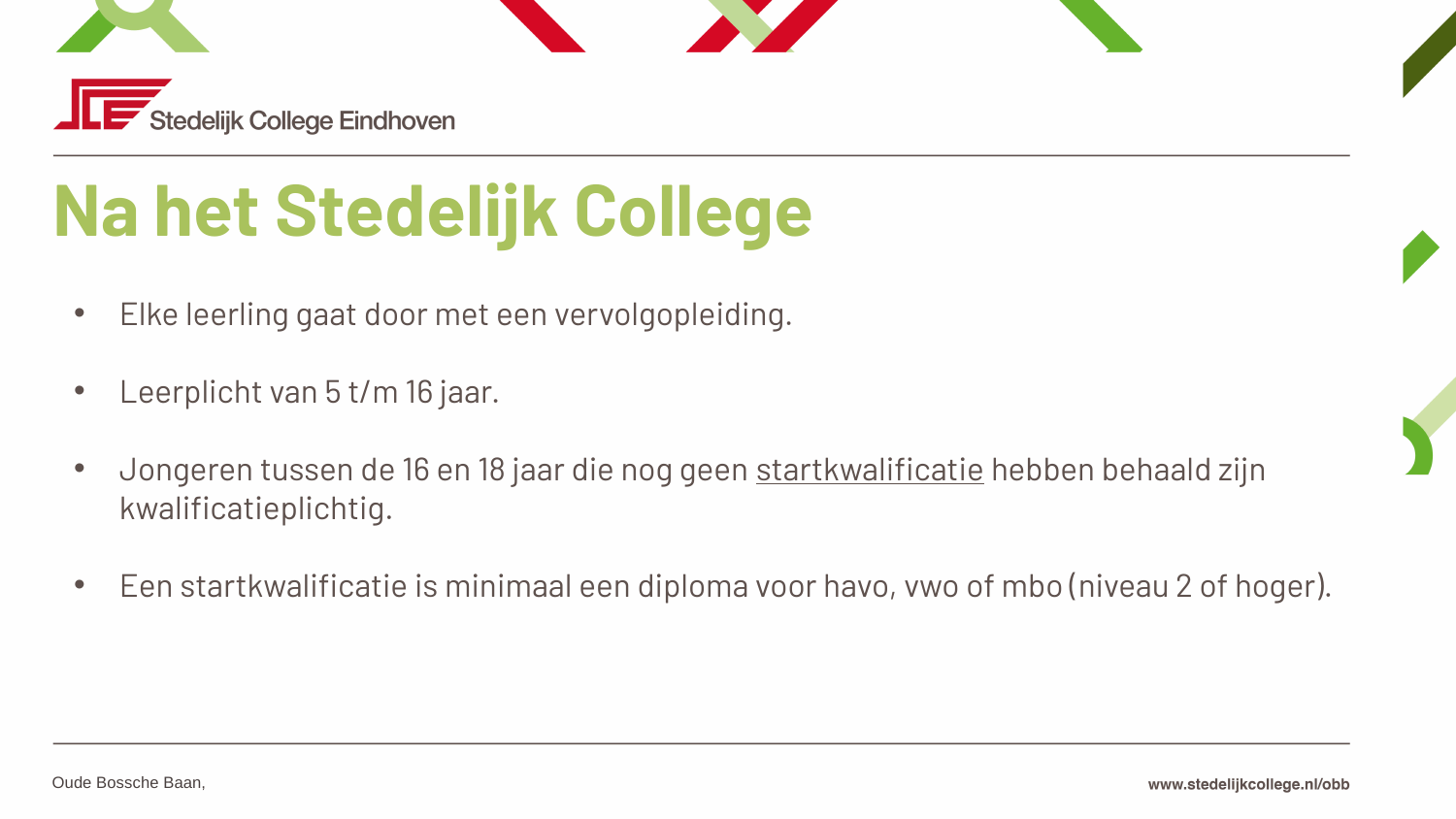

# Na het Stedelijk College

Elke leerling gaat door met een vervolgopleiding.

Leerplicht van 5 t/m 16 jaar.

Jongeren tussen de 16 en 18 jaar die nog geen startkwalificatie hebben behaald zijn kwalificatieplichtig.

Een startkwalificatie is minimaal een diploma voor havo, vwo of mbo (niveau 2 of hoger).